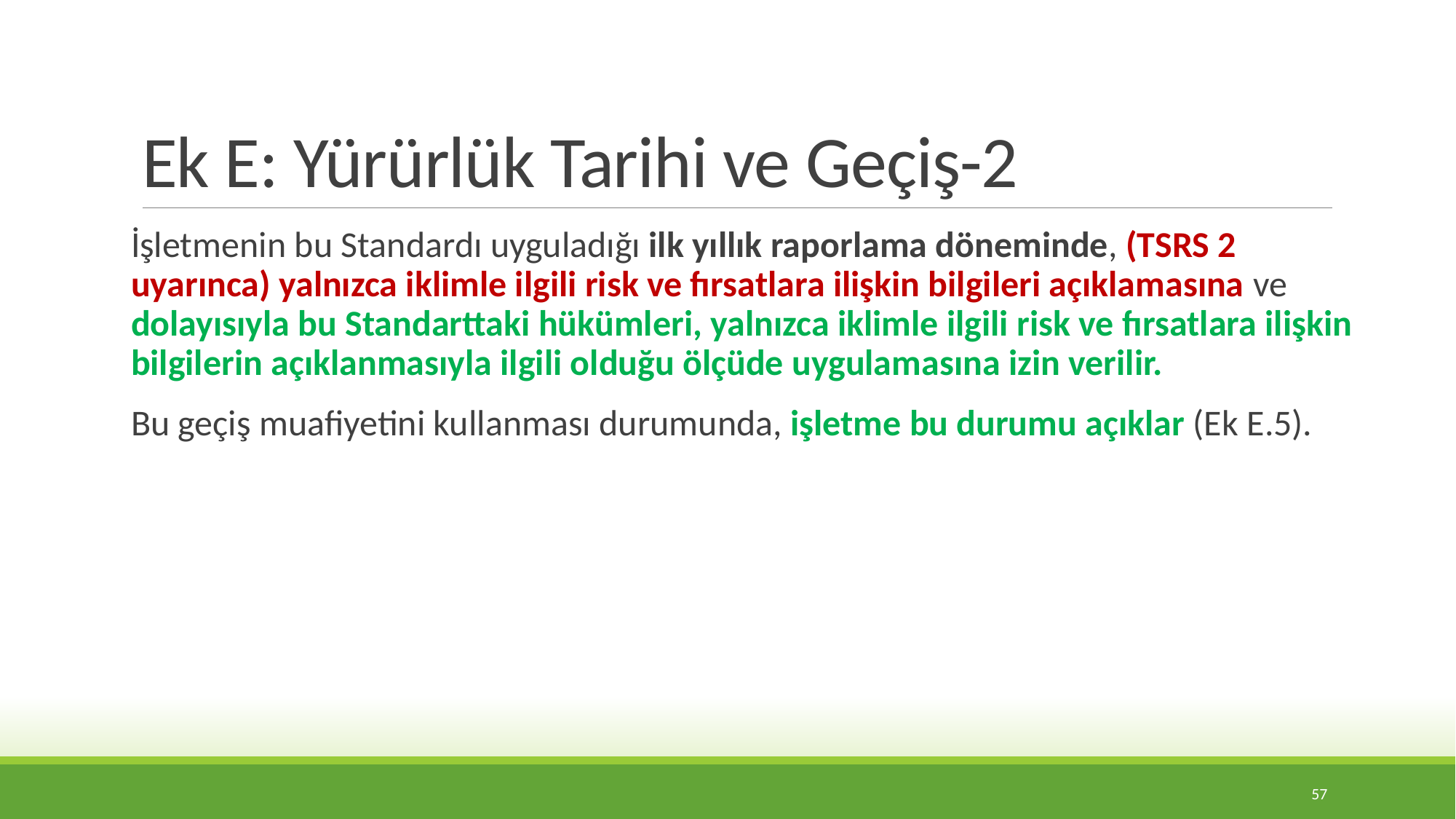

# Ek E: Yürürlük Tarihi ve Geçiş-2
İşletmenin bu Standardı uyguladığı ilk yıllık raporlama döneminde, (TSRS 2 uyarınca) yalnızca iklimle ilgili risk ve fırsatlara ilişkin bilgileri açıklamasına ve dolayısıyla bu Standarttaki hükümleri, yalnızca iklimle ilgili risk ve fırsatlara ilişkin bilgilerin açıklanmasıyla ilgili olduğu ölçüde uygulamasına izin verilir.
Bu geçiş muafiyetini kullanması durumunda, işletme bu durumu açıklar (Ek E.5).

57